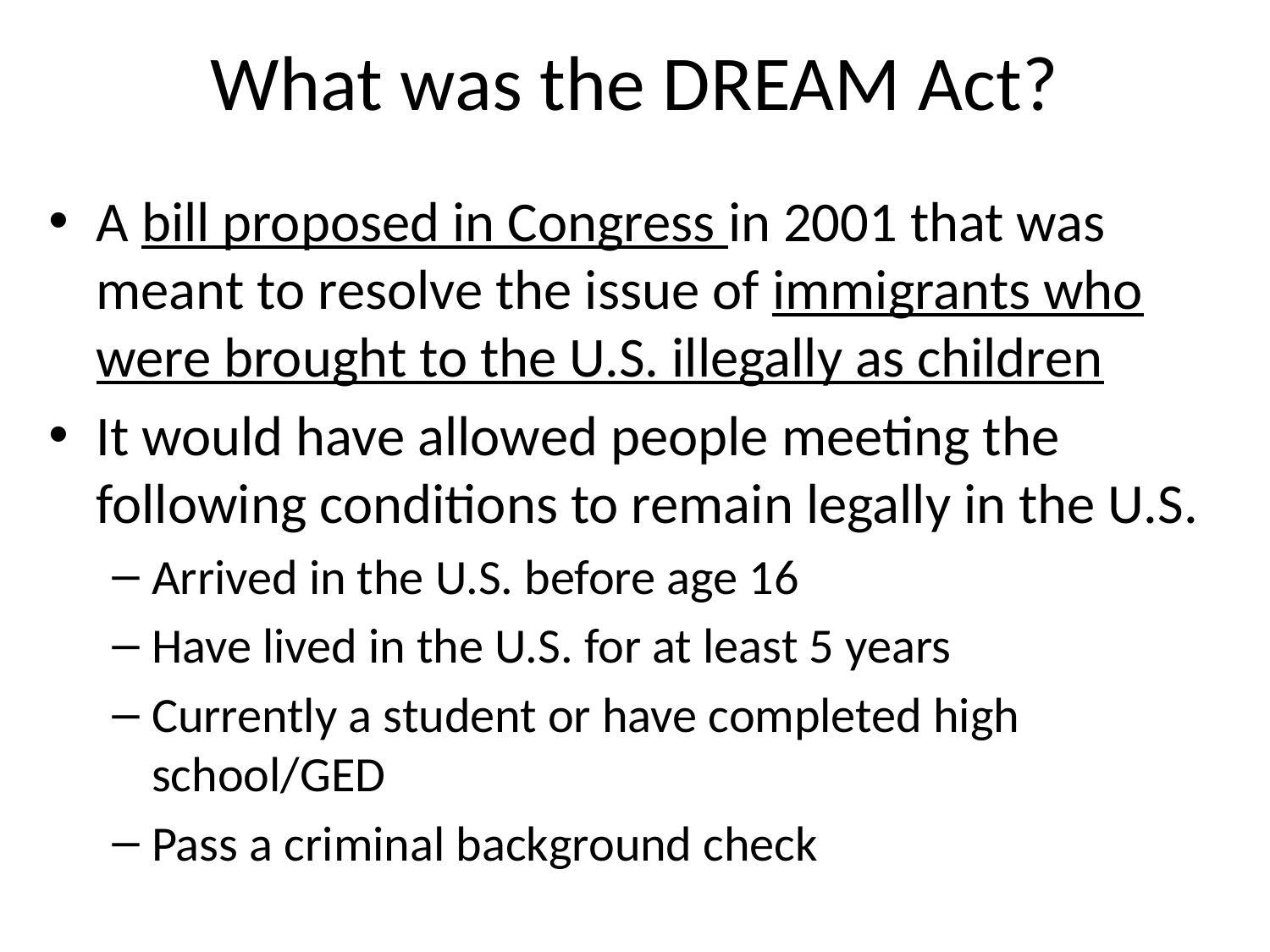

# What was the DREAM Act?
A bill proposed in Congress in 2001 that was meant to resolve the issue of immigrants who were brought to the U.S. illegally as children
It would have allowed people meeting the following conditions to remain legally in the U.S.
Arrived in the U.S. before age 16
Have lived in the U.S. for at least 5 years
Currently a student or have completed high school/GED
Pass a criminal background check